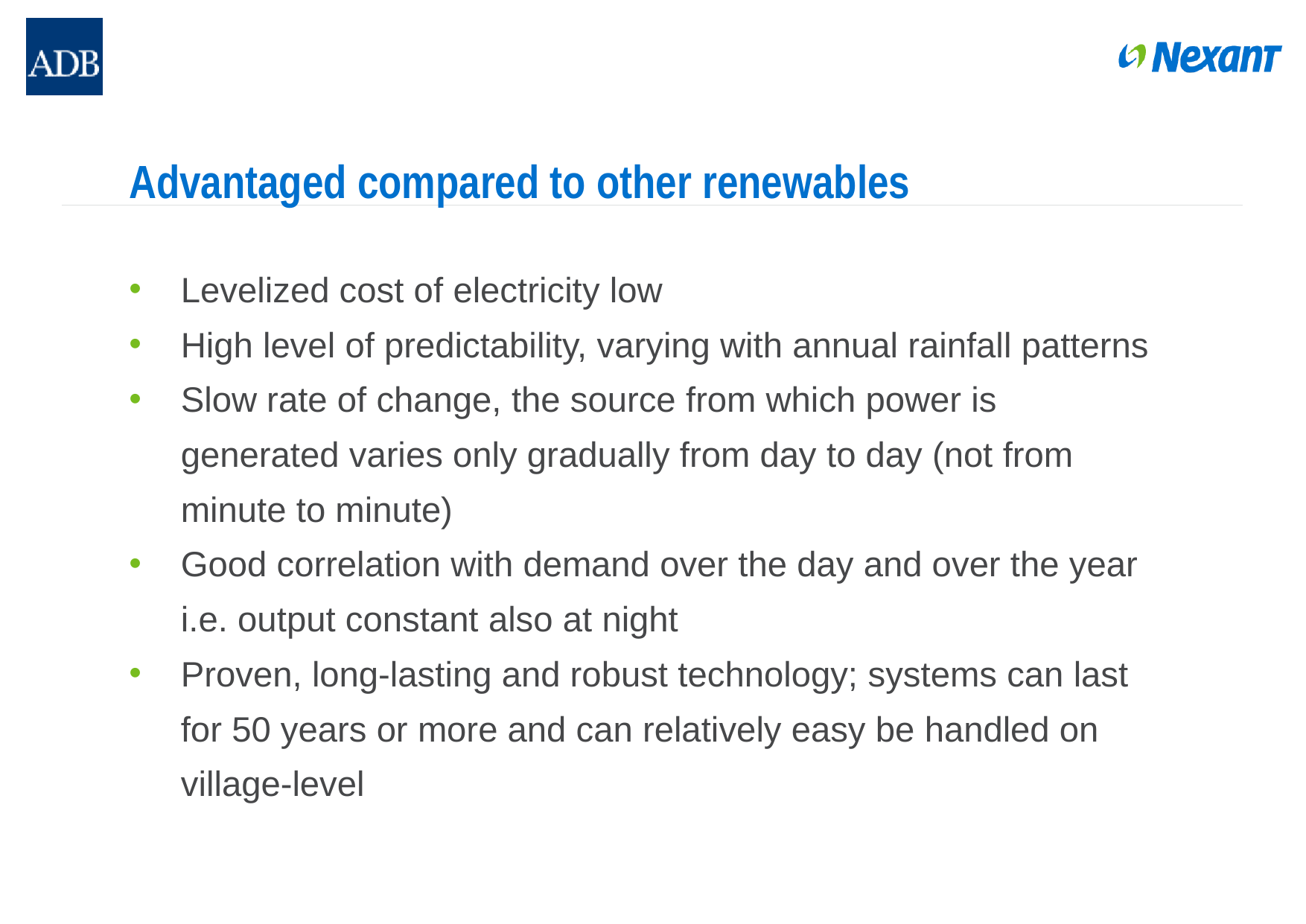

# Advantaged compared to other renewables
Levelized cost of electricity low
High level of predictability, varying with annual rainfall patterns
Slow rate of change, the source from which power is generated varies only gradually from day to day (not from minute to minute)
Good correlation with demand over the day and over the year i.e. output constant also at night
Proven, long-lasting and robust technology; systems can last for 50 years or more and can relatively easy be handled on village-level